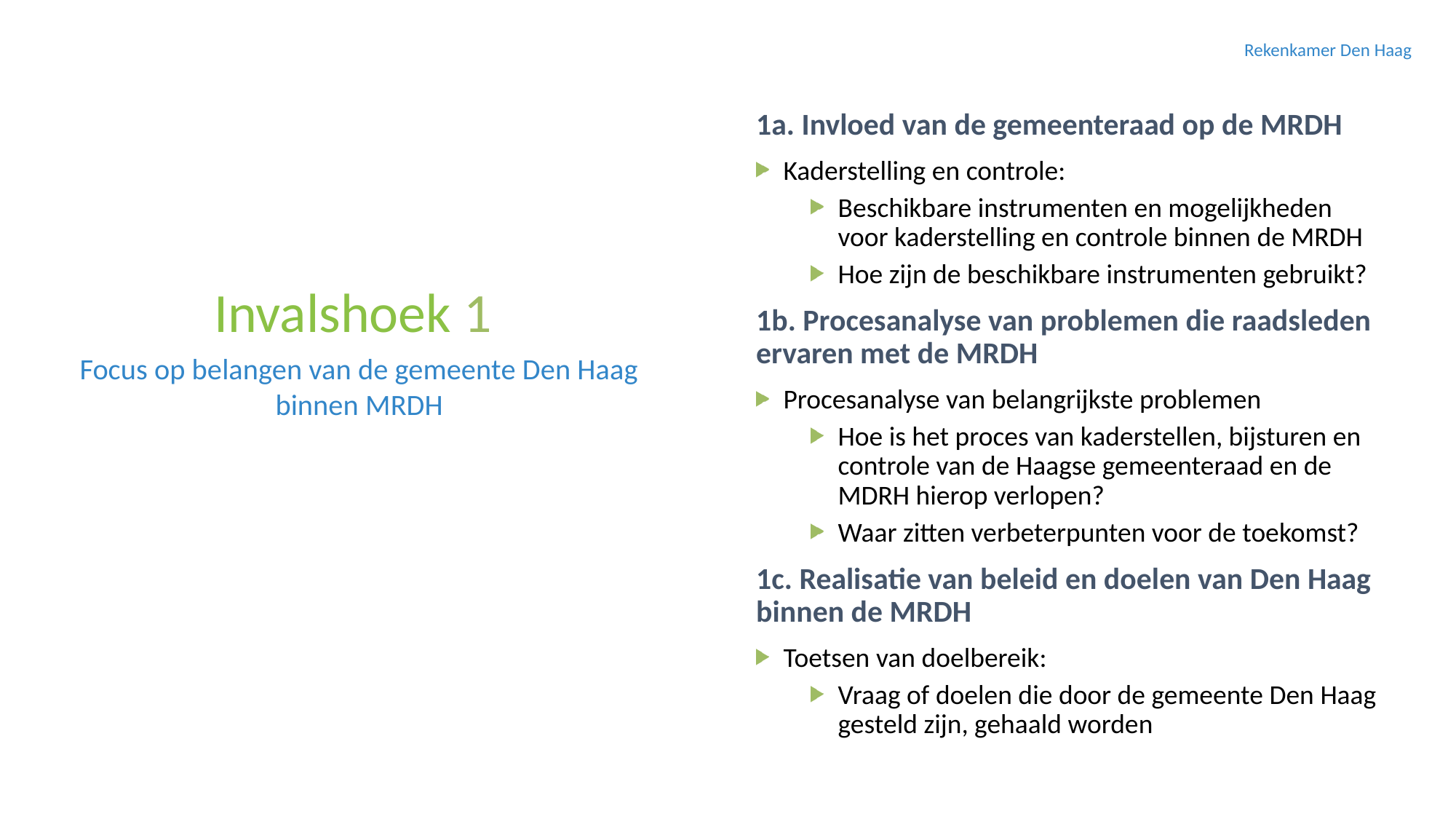

Rekenkamer Den Haag
1a. Invloed van de gemeenteraad op de MRDH
Kaderstelling en controle:
Beschikbare instrumenten en mogelijkheden voor kaderstelling en controle binnen de MRDH
Hoe zijn de beschikbare instrumenten gebruikt?
1b. Procesanalyse van problemen die raadsleden ervaren met de MRDH
Procesanalyse van belangrijkste problemen
Hoe is het proces van kaderstellen, bijsturen en controle van de Haagse gemeenteraad en de MDRH hierop verlopen?
Waar zitten verbeterpunten voor de toekomst?
1c. Realisatie van beleid en doelen van Den Haag binnen de MRDH
Toetsen van doelbereik:
Vraag of doelen die door de gemeente Den Haag gesteld zijn, gehaald worden

Invalshoek 1
Focus op belangen van de gemeente Den Haag binnen MRDH